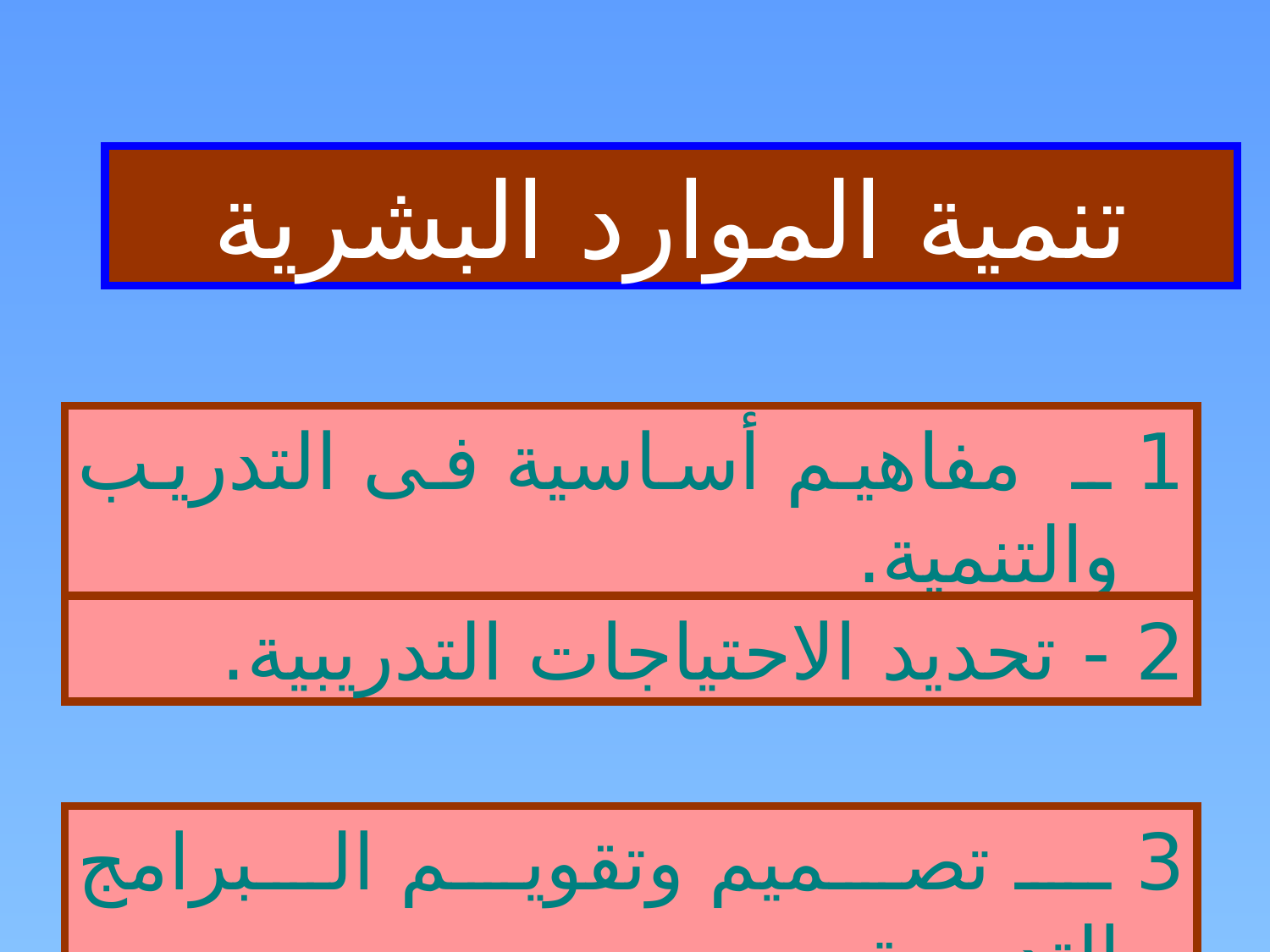

تنمية الموارد البشرية
1 ـ  مفاهيم أساسية فى التدريب والتنمية.
2 - تحديد الاحتياجات التدريبية.
3 ـ تصميم وتقويم البرامج التدريبية.
23